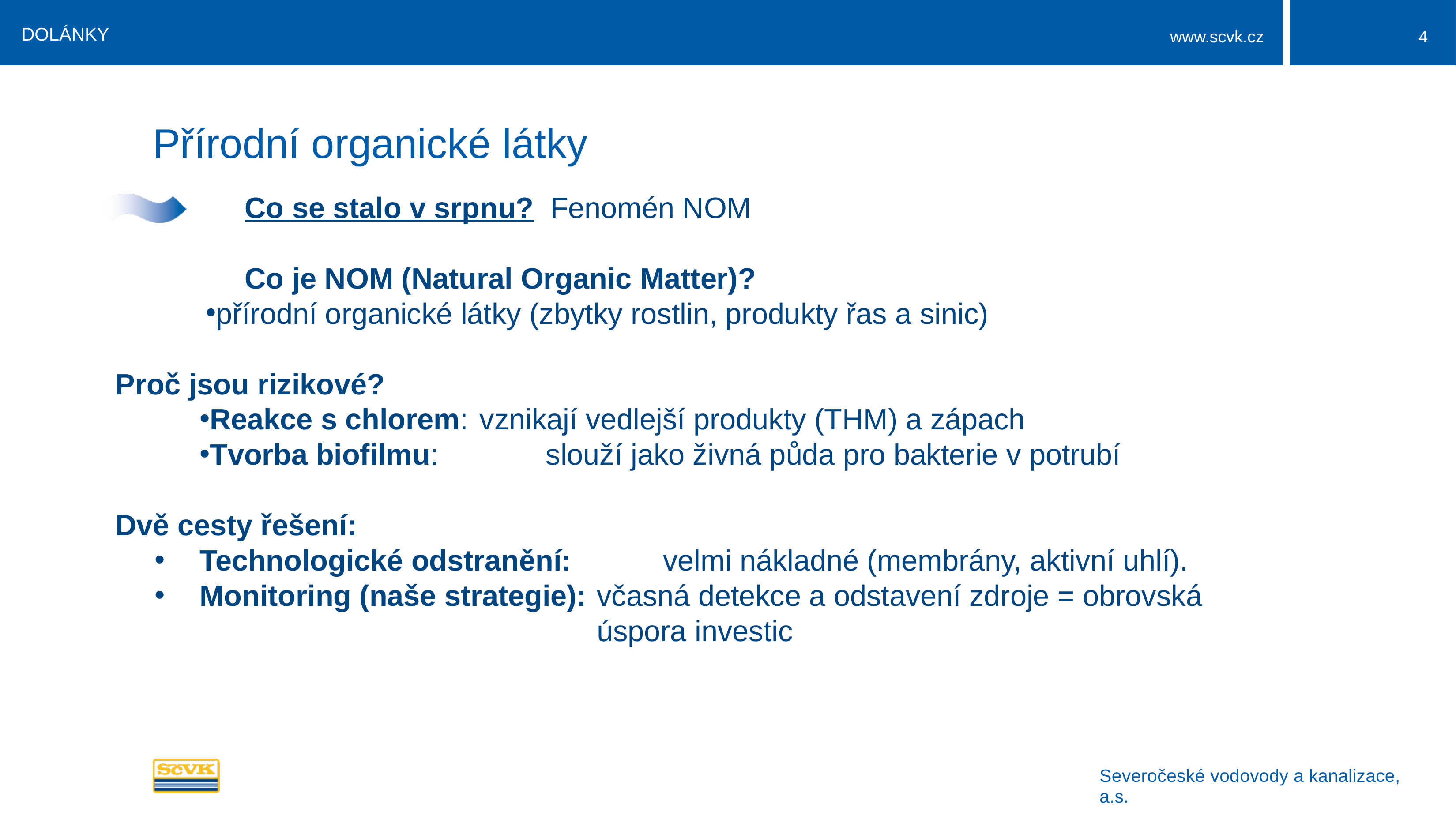

DOLÁNKY
4
# Přírodní organické látky
Co se stalo v srpnu?  Fenomén NOM

Co je NOM (Natural Organic Matter)?
přírodní organické látky (zbytky rostlin, produkty řas a sinic)

Proč jsou rizikové?
Reakce s chlorem:	vznikají vedlejší produkty (THM) a zápach
Tvorba biofilmu:		slouží jako živná půda pro bakterie v potrubí

Dvě cesty řešení:
Technologické odstranění:		velmi nákladné (membrány, aktivní uhlí).
Monitoring (naše strategie): 	včasná detekce a odstavení zdroje = obrovská 								úspora investic